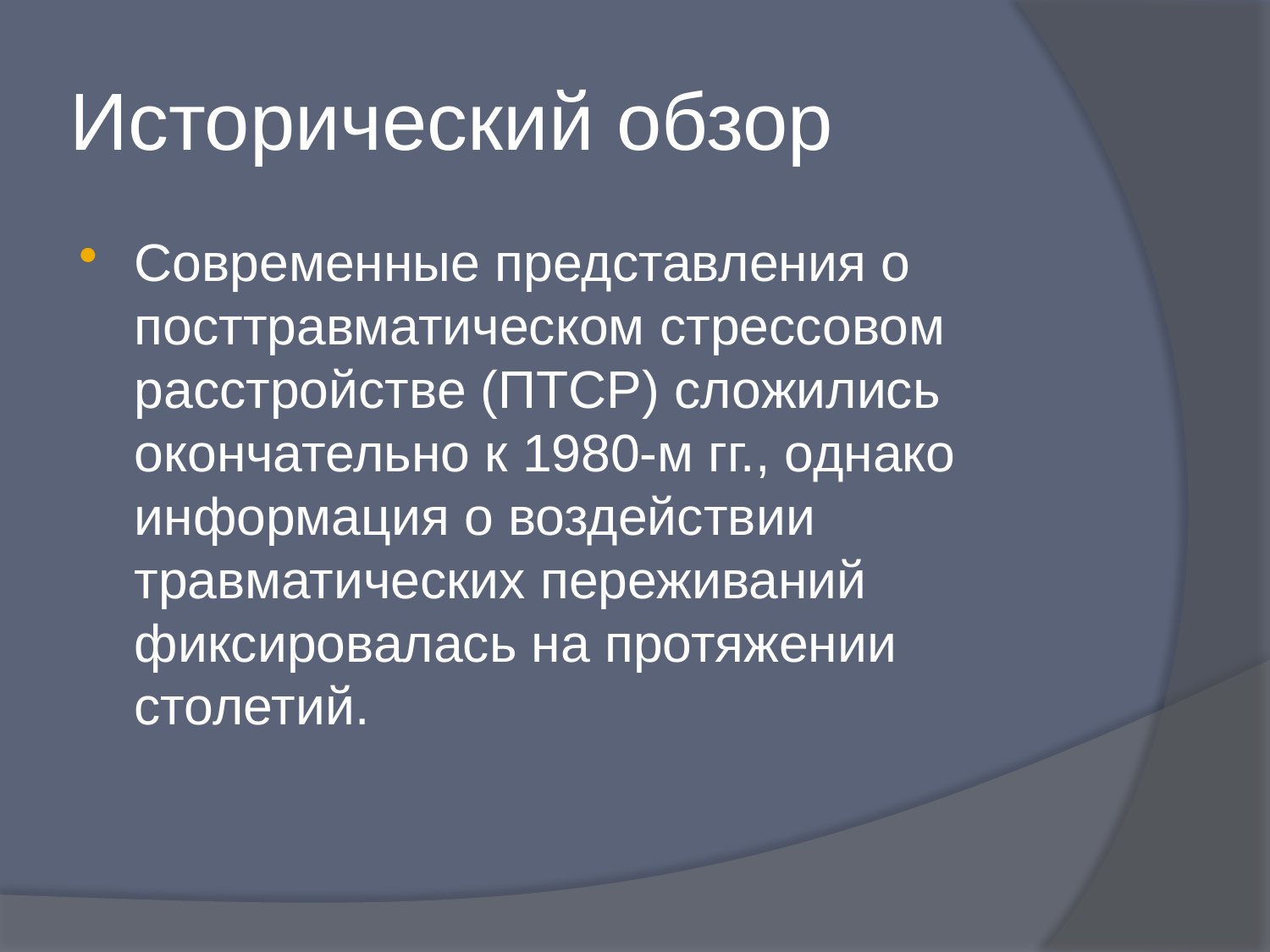

# Исторический обзор
Современные представления о посттравматическом стрессовом расстройстве (ПТСР) сложились окончательно к 1980-м гг., однако информация о воздействии травматических переживаний фиксировалась на протяжении столетий.